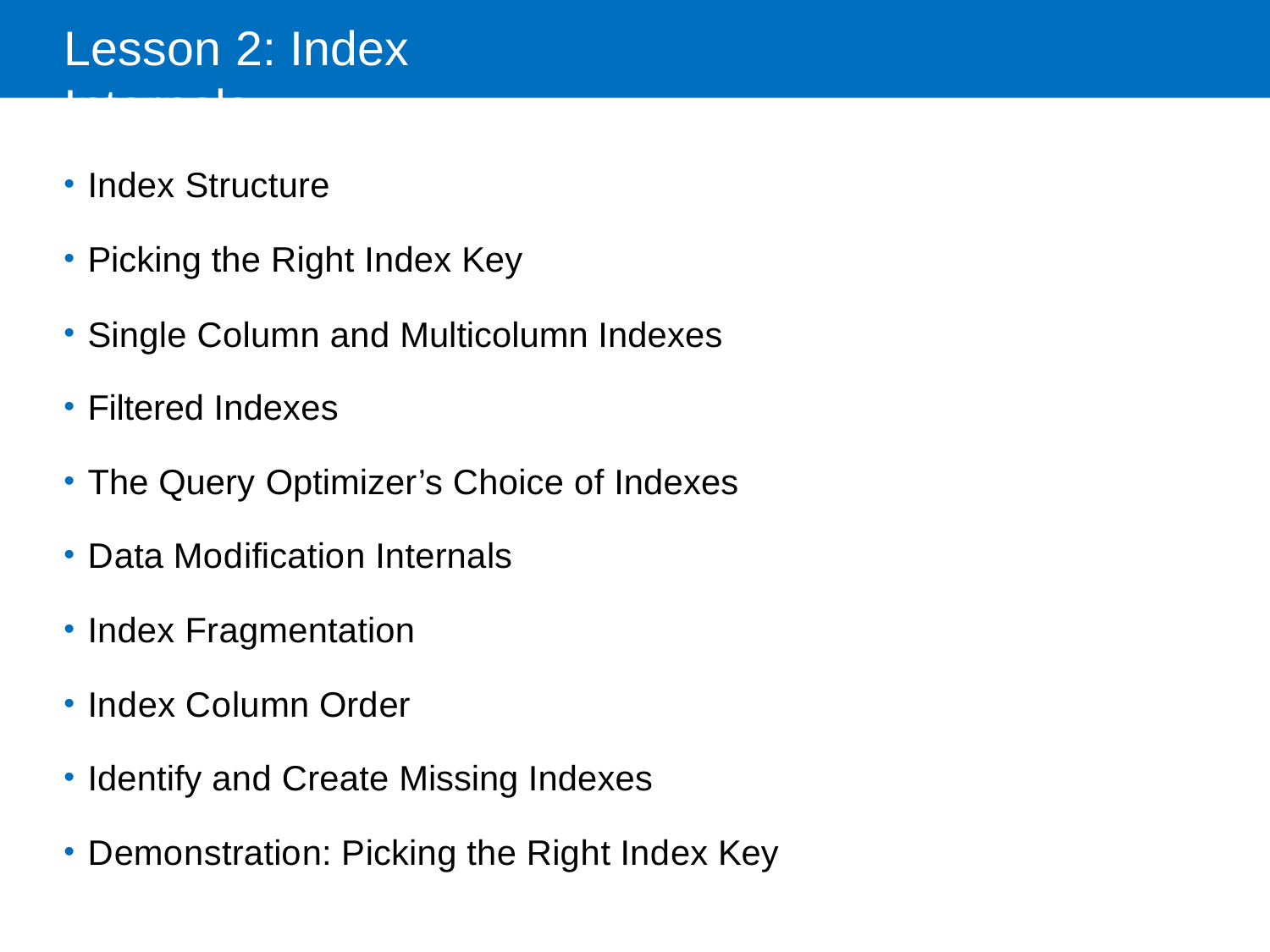

# Lesson 2: Index Internals
Index Structure
Picking the Right Index Key
Single Column and Multicolumn Indexes
Filtered Indexes
The Query Optimizer’s Choice of Indexes
Data Modification Internals
Index Fragmentation
Index Column Order
Identify and Create Missing Indexes
Demonstration: Picking the Right Index Key